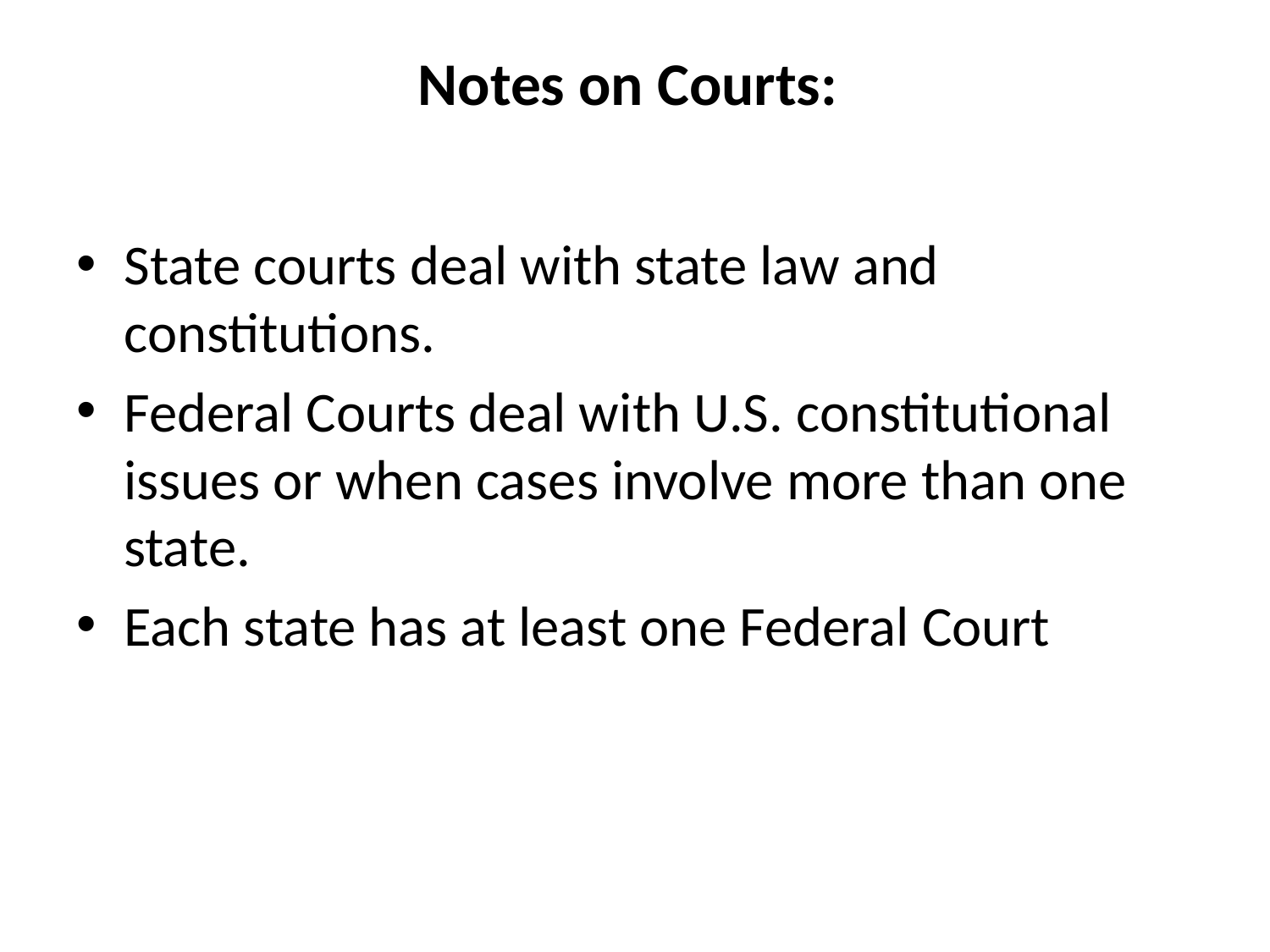

# Notes on Courts:
State courts deal with state law and constitutions.
Federal Courts deal with U.S. constitutional issues or when cases involve more than one state.
Each state has at least one Federal Court